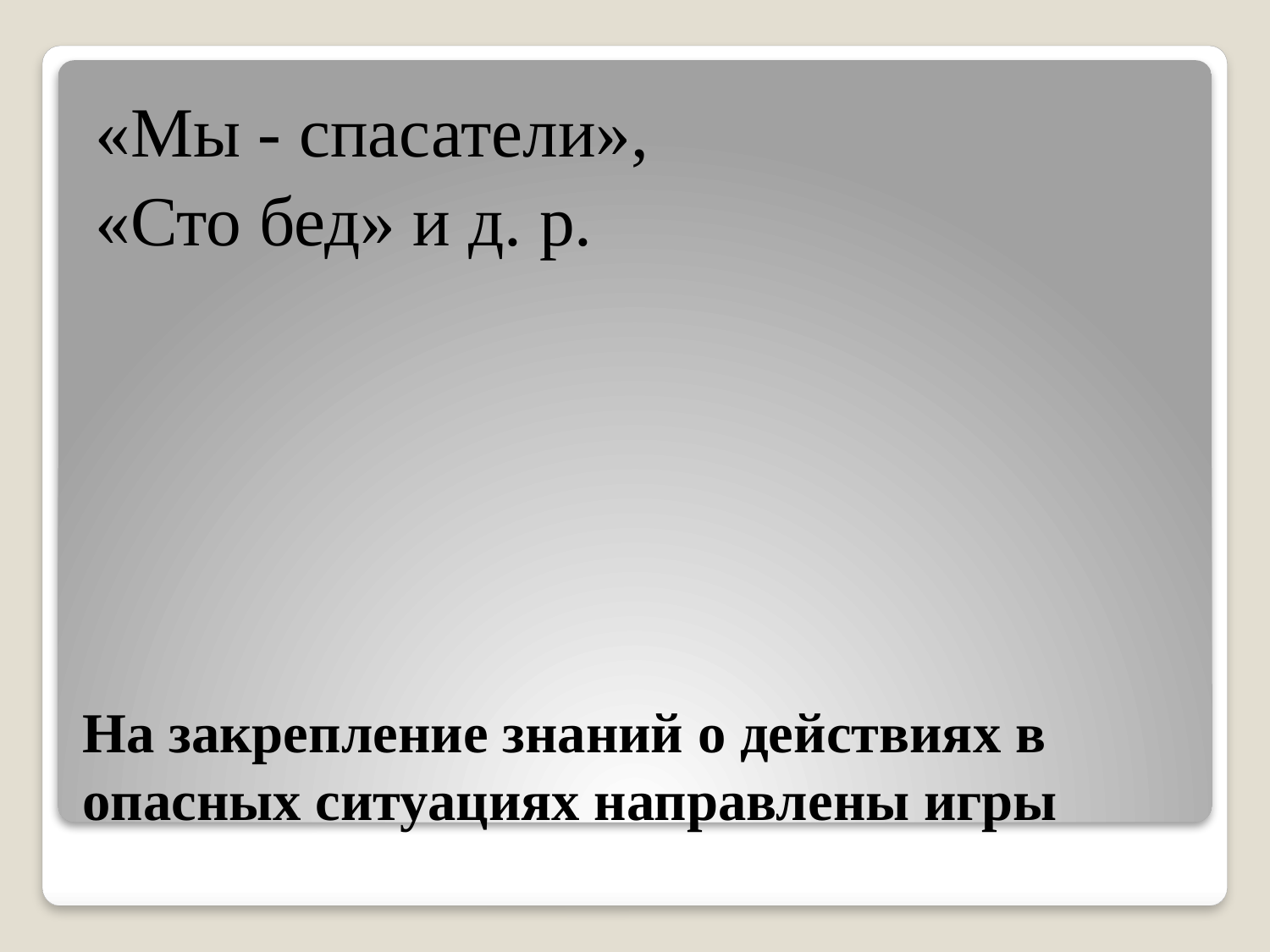

«Мы - спасатели»,
«Сто бед» и д. р.
# На закрепление знаний о действиях в опасных ситуациях направлены игры